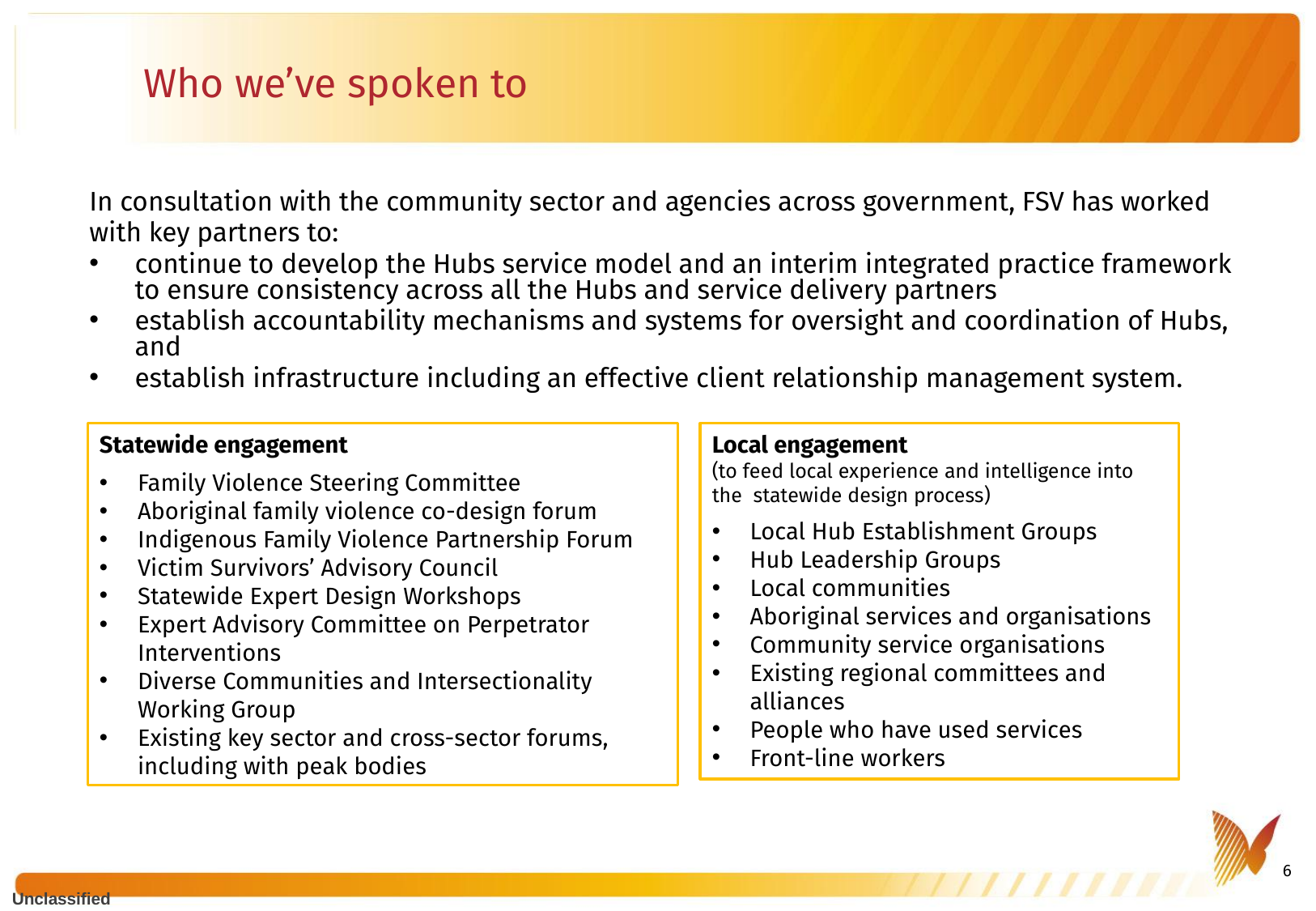

# Who we’ve spoken to
In consultation with the community sector and agencies across government, FSV has worked
with key partners to:
continue to develop the Hubs service model and an interim integrated practice framework to ensure consistency across all the Hubs and service delivery partners
establish accountability mechanisms and systems for oversight and coordination of Hubs, and
establish infrastructure including an effective client relationship management system.

Statewide engagement
Family Violence Steering Committee
Aboriginal family violence co-design forum
Indigenous Family Violence Partnership Forum
Victim Survivors’ Advisory Council
Statewide Expert Design Workshops
Expert Advisory Committee on Perpetrator Interventions
Diverse Communities and Intersectionality Working Group
Existing key sector and cross-sector forums, including with peak bodies
Local engagement
(to feed local experience and intelligence into the  statewide design process)
Local Hub Establishment Groups
Hub Leadership Groups
Local communities
Aboriginal services and organisations
Community service organisations
Existing regional committees and alliances
People who have used services
Front-line workers

6